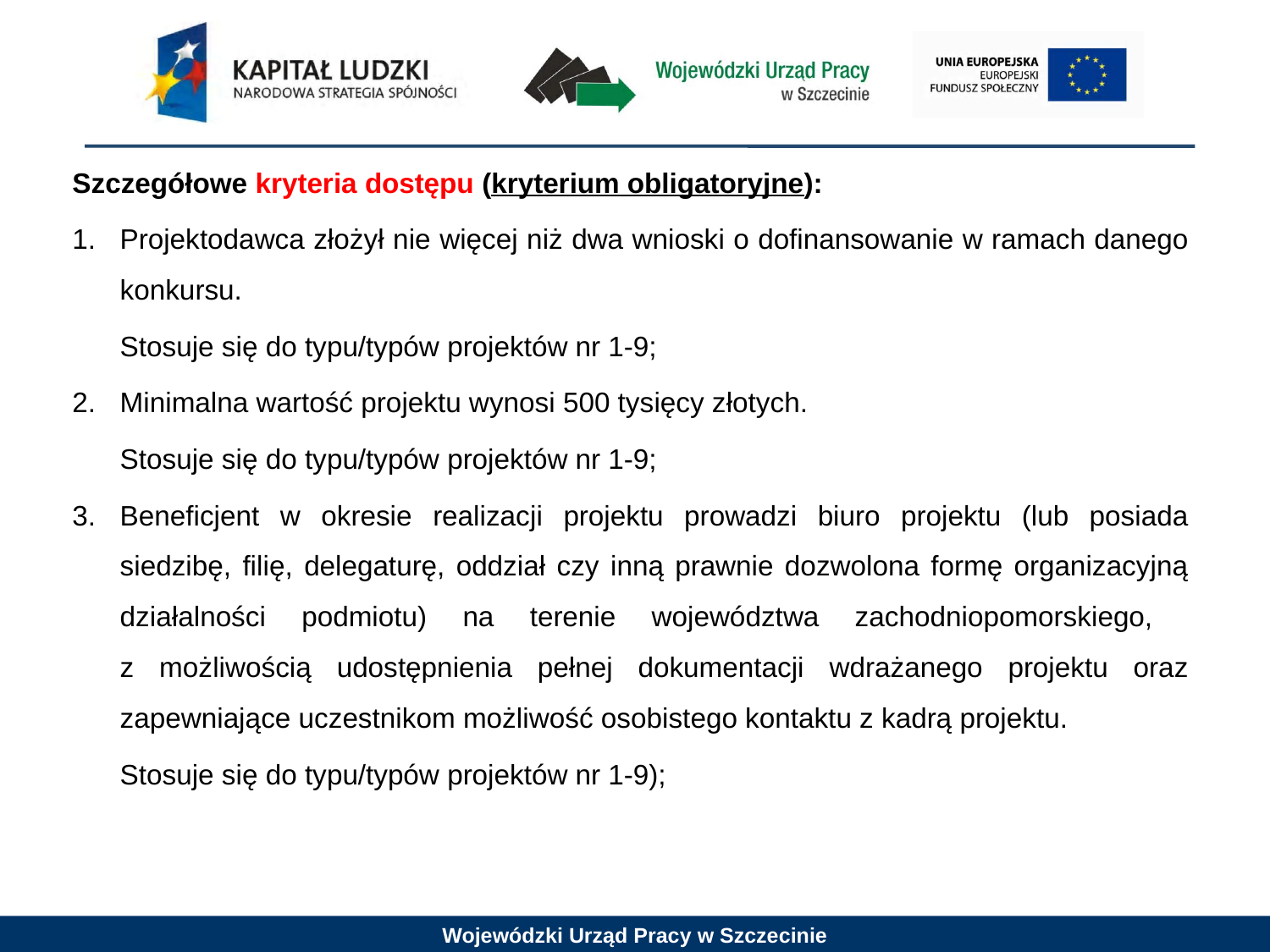

Szczegółowe kryteria dostępu (kryterium obligatoryjne):
Projektodawca złożył nie więcej niż dwa wnioski o dofinansowanie w ramach danego konkursu.
	Stosuje się do typu/typów projektów nr 1-9;
Minimalna wartość projektu wynosi 500 tysięcy złotych.
	Stosuje się do typu/typów projektów nr 1-9;
3.	Beneficjent w okresie realizacji projektu prowadzi biuro projektu (lub posiada siedzibę, filię, delegaturę, oddział czy inną prawnie dozwolona formę organizacyjną działalności podmiotu) na terenie województwa zachodniopomorskiego,
z możliwością udostępnienia pełnej dokumentacji wdrażanego projektu oraz zapewniające uczestnikom możliwość osobistego kontaktu z kadrą projektu.
	Stosuje się do typu/typów projektów nr 1-9);